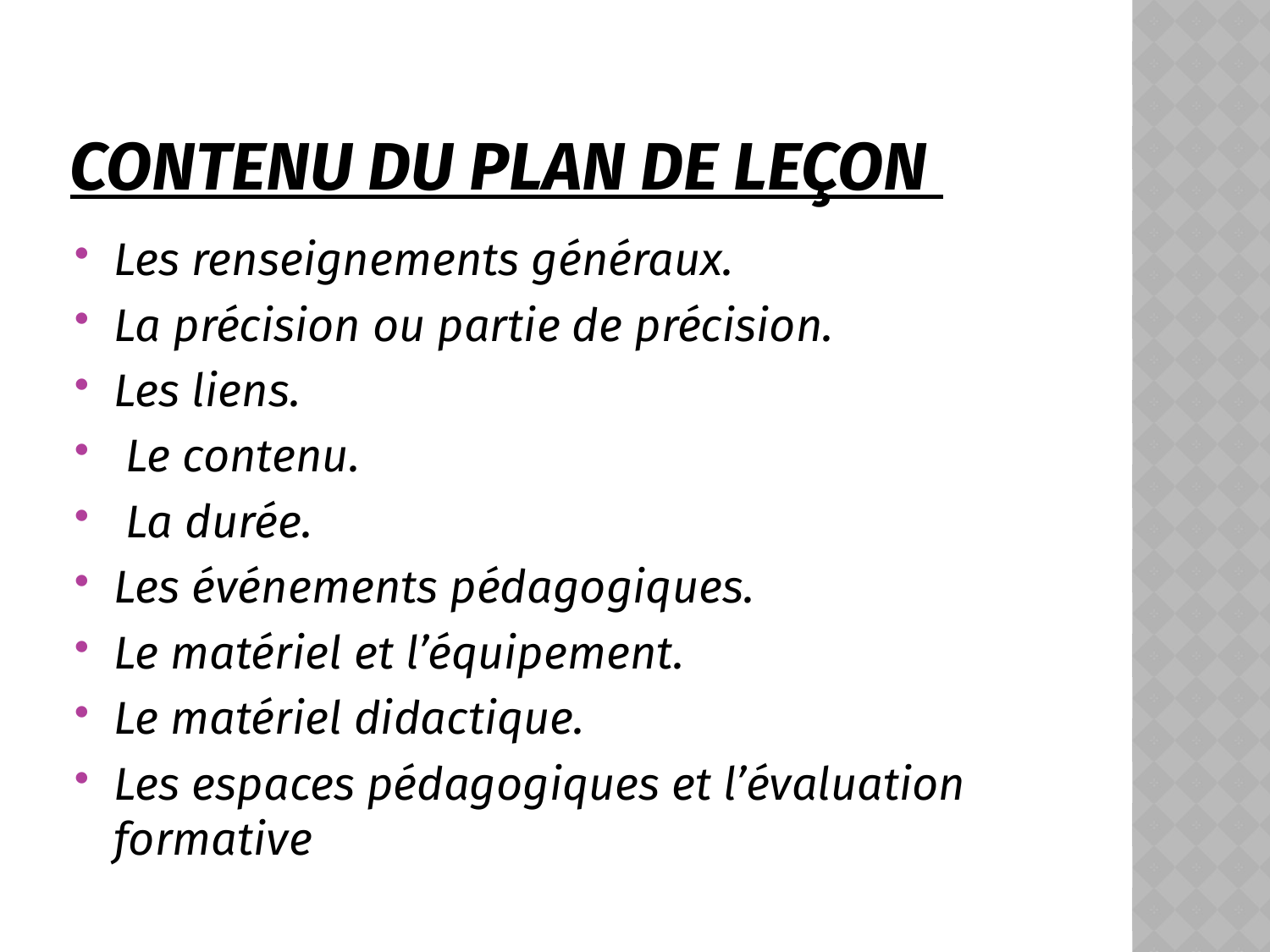

# Contenu du plan de leçon
Les renseignements généraux.
La précision ou partie de précision.
Les liens.
 Le contenu.
 La durée.
Les événements pédagogiques.
Le matériel et l’équipement.
Le matériel didactique.
Les espaces pédagogiques et l’évaluation formative